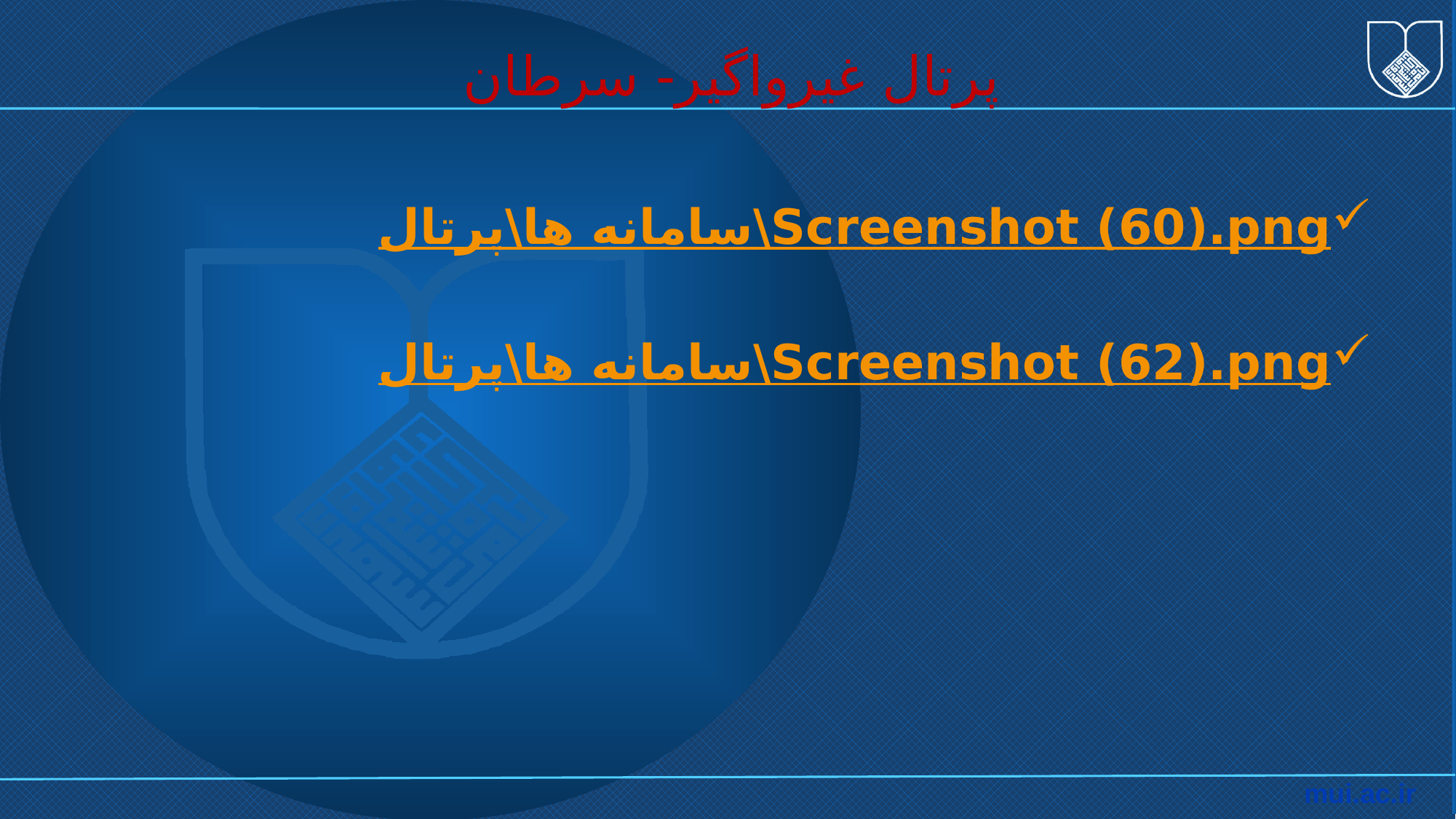

# پرتال غیرواگیر- سرطان
سامانه ها\پرتال\Screenshot (60).png

سامانه ها\پرتال\Screenshot (62).png